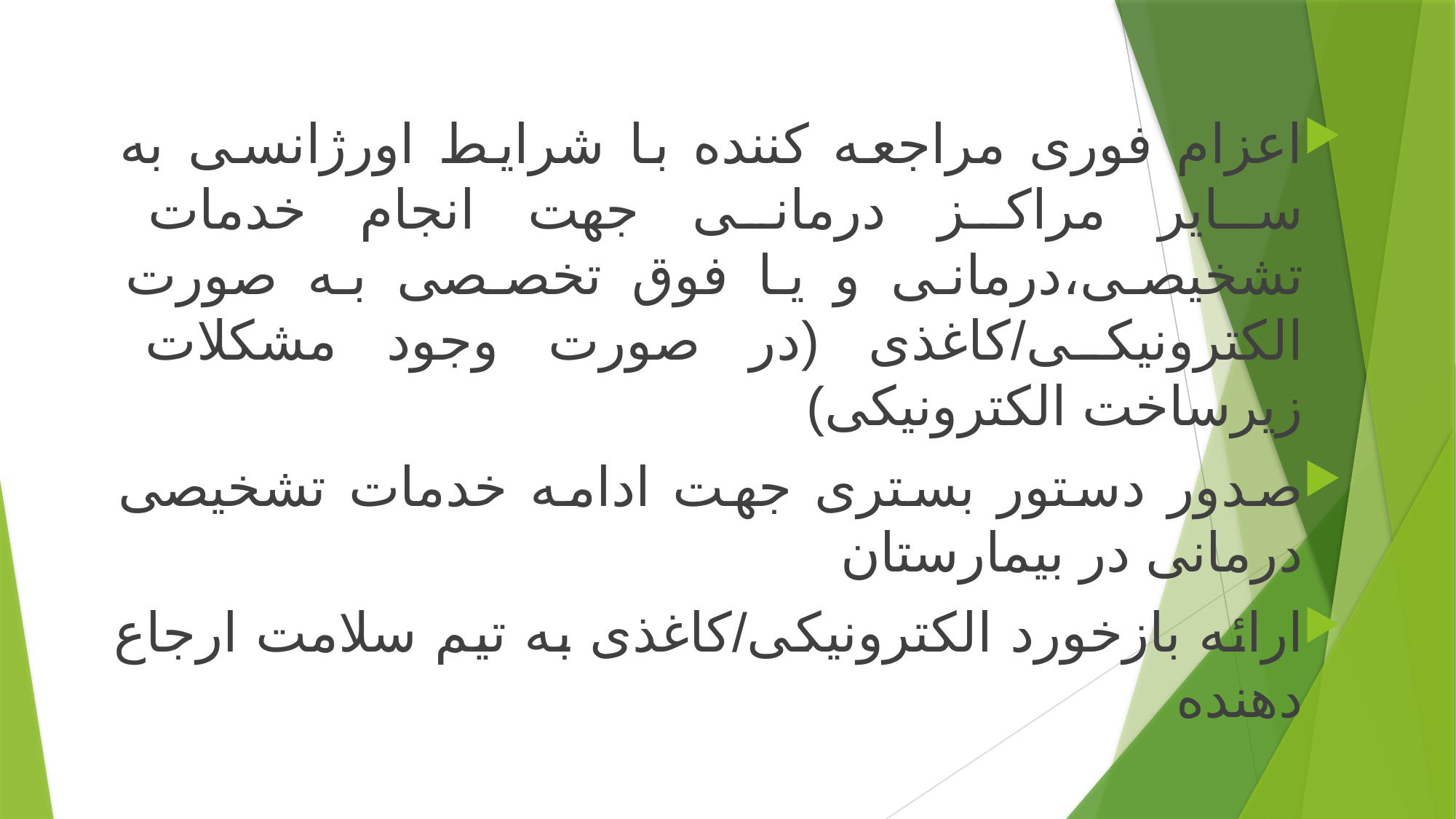

اعزام فوری مراجعه کننده با شرایط اورژانسی به سایر مراکز درمانی جهت انجام خدمات تشخیصی،درمانی و یا فوق تخصصی به صورت الکترونیکی/کاغذی (در صورت وجود مشکلات زیرساخت الکترونیکی)
صدور دستور بستری جهت ادامه خدمات تشخیصی درمانی در بیمارستان
ارائه بازخورد الکترونیکی/کاغذی به تیم سلامت ارجاع دهنده